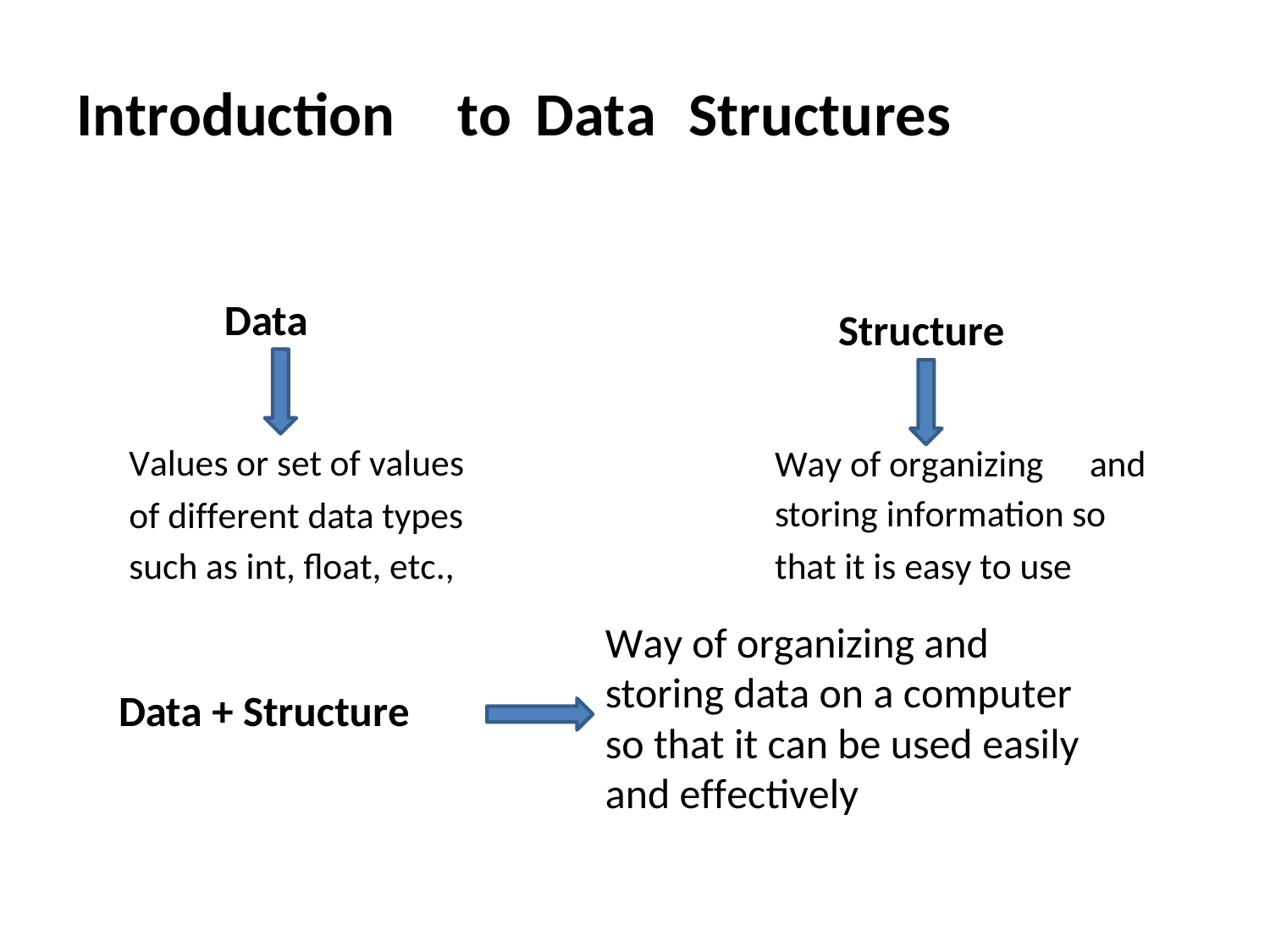

Introduction
to
Data
Structures
Data
Structure

Values or set of values
of different data types
such as int, float, etc.,
Way of organizing
and
storing information so
that it is easy to use
Way of organizing and storing data on a computer so that it can be used easily and effectively
Data + Structure